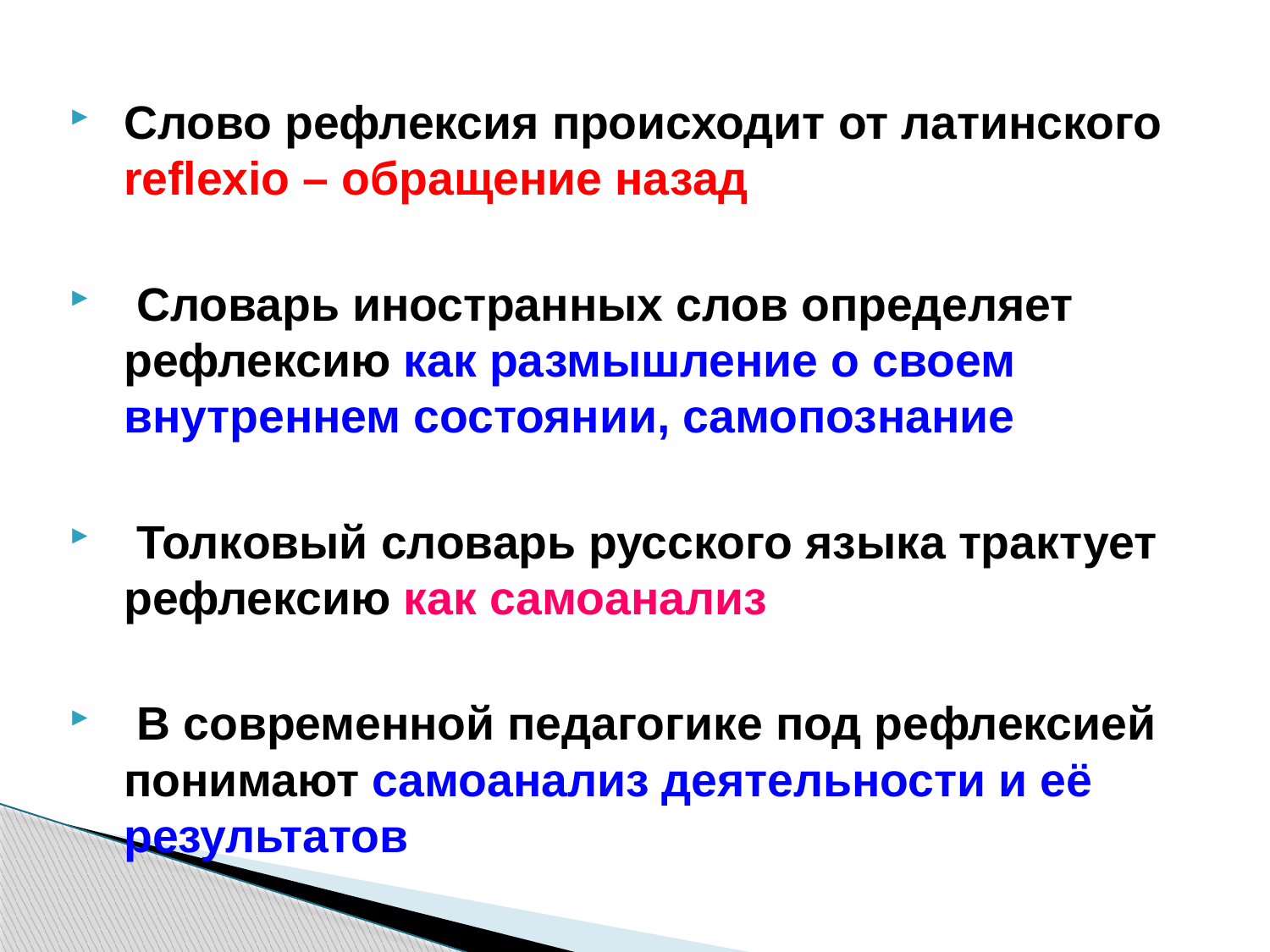

Слово рефлексия происходит от латинского reflexio – обращение назад

 Словарь иностранных слов определяет рефлексию как размышление о своем внутреннем состоянии, самопознание

 Толковый словарь русского языка трактует рефлексию как самоанализ

 В современной педагогике под рефлексией понимают самоанализ деятельности и её результатов